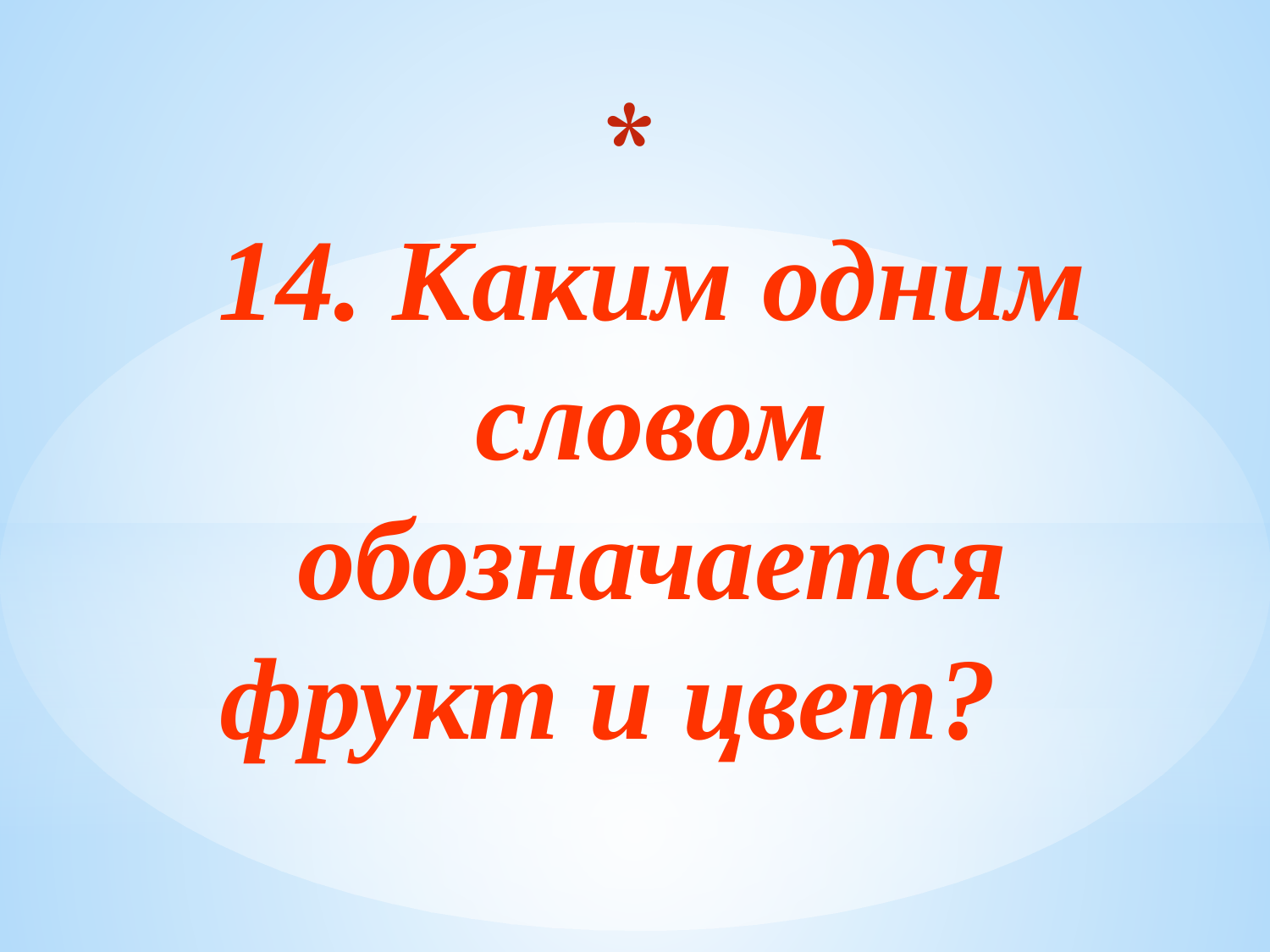

# 14. Каким одним словом обозначается фрукт и цвет?